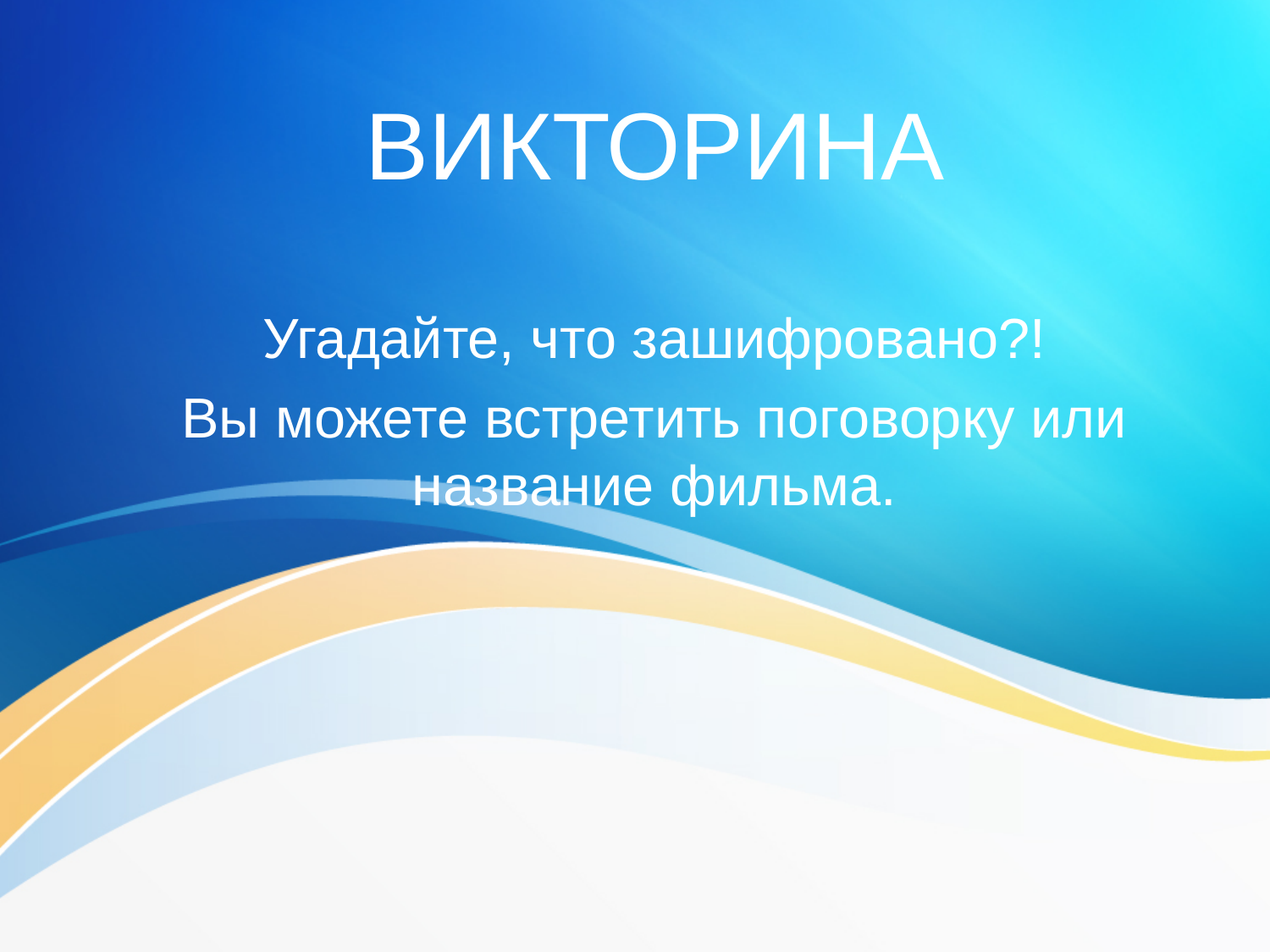

# ВИКТОРИНА
Угадайте, что зашифровано?!
Вы можете встретить поговорку или название фильма.